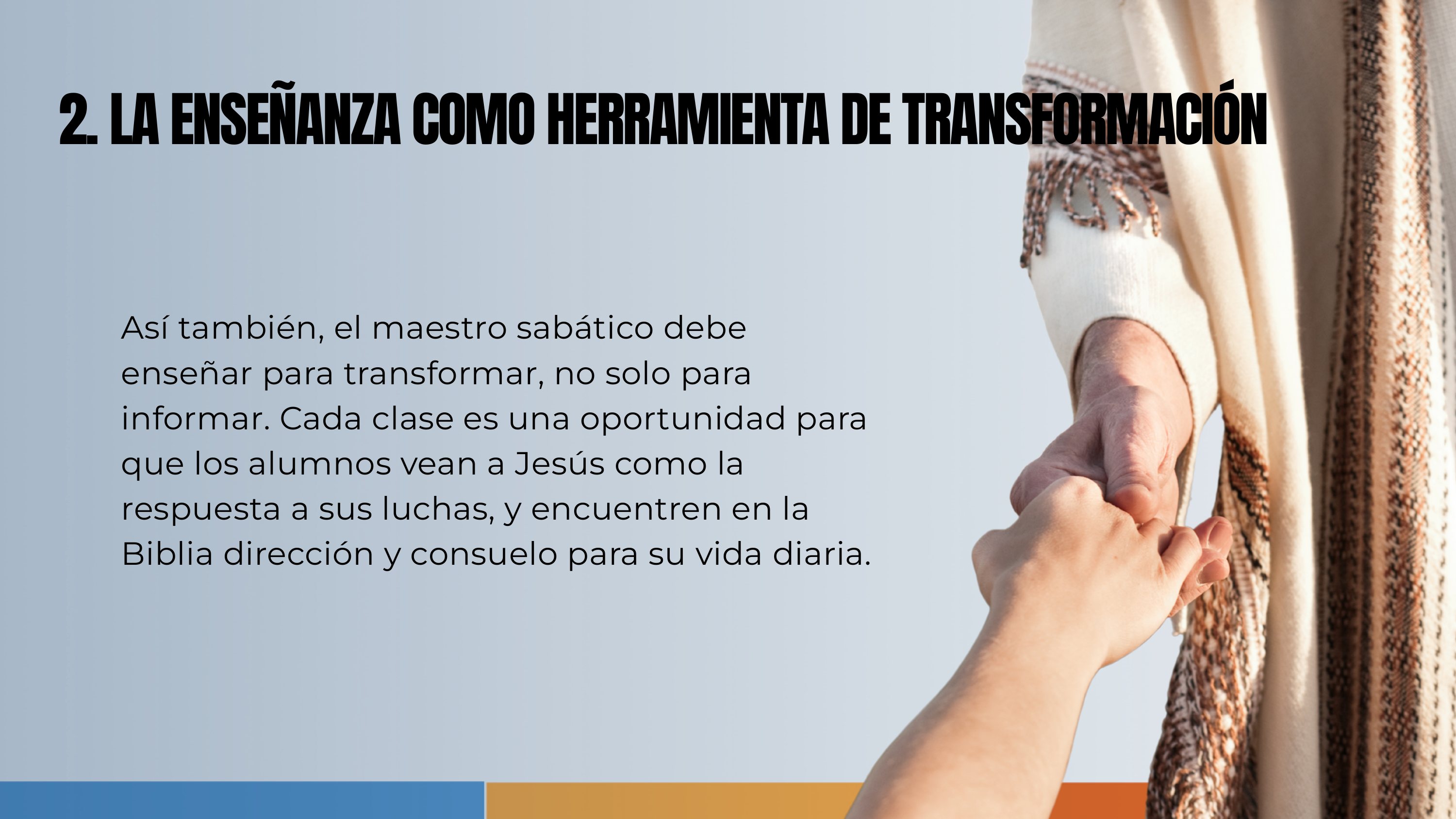

2. LA ENSEÑANZA COMO HERRAMIENTA DE TRANSFORMACIÓN
Así también, el maestro sabático debe enseñar para transformar, no solo para informar. Cada clase es una oportunidad para que los alumnos vean a Jesús como la respuesta a sus luchas, y encuentren en la Biblia dirección y consuelo para su vida diaria.